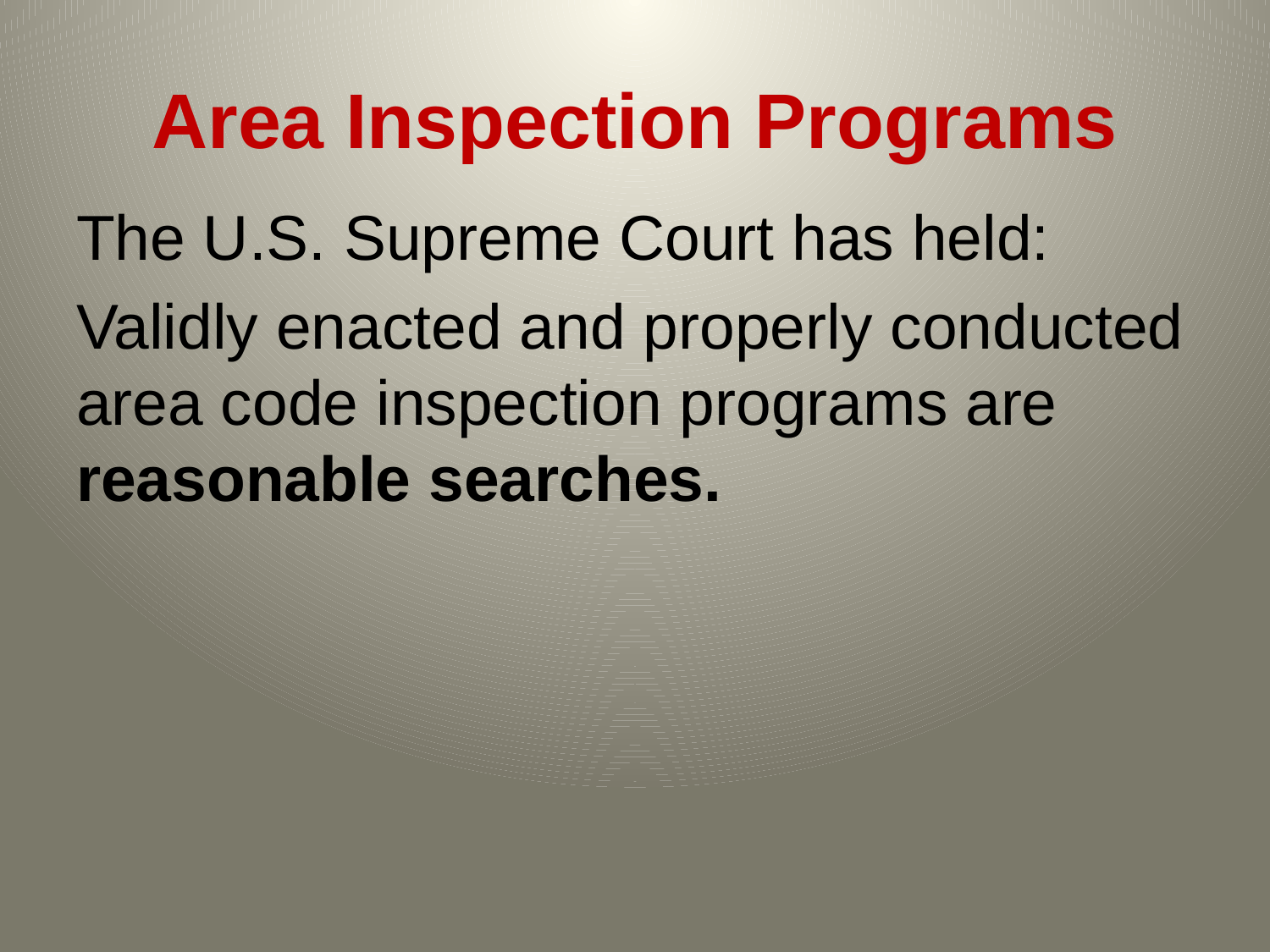

# Area Inspection Programs
The U.S. Supreme Court has held:
Validly enacted and properly conducted area code inspection programs are reasonable searches.